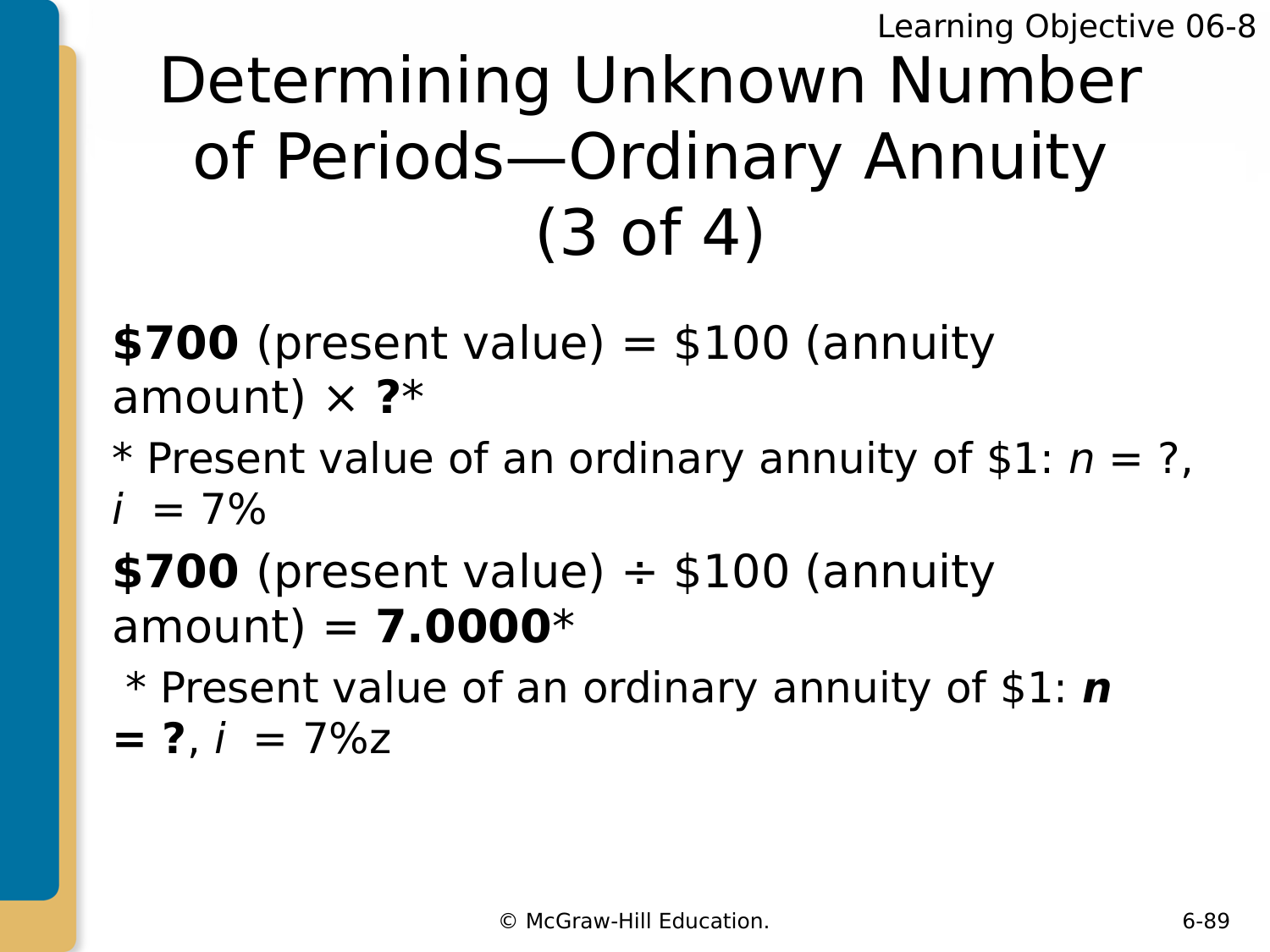

Learning Objective 06-8
# Determining Unknown Number of Periods—Ordinary Annuity (3 of 4)
$700 (present value) = $100 (annuity amount) × ?*
* Present value of an ordinary annuity of $1: n = ?, i  = 7%
$700 (present value) ÷ $100 (annuity amount) = 7.0000*
 * Present value of an ordinary annuity of $1: n = ?, i  = 7%z